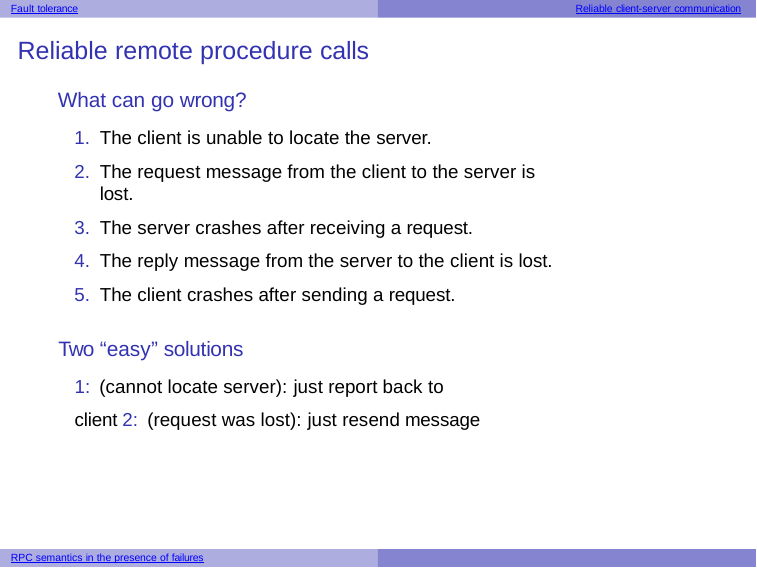

Fault tolerance
Reliable client-server communication
Reliable remote procedure calls
What can go wrong?
The client is unable to locate the server.
The request message from the client to the server is lost.
The server crashes after receiving a request.
The reply message from the server to the client is lost.
The client crashes after sending a request.

Two “easy” solutions
1: (cannot locate server): just report back to client 2: (request was lost): just resend message

RPC semantics in the presence of failures